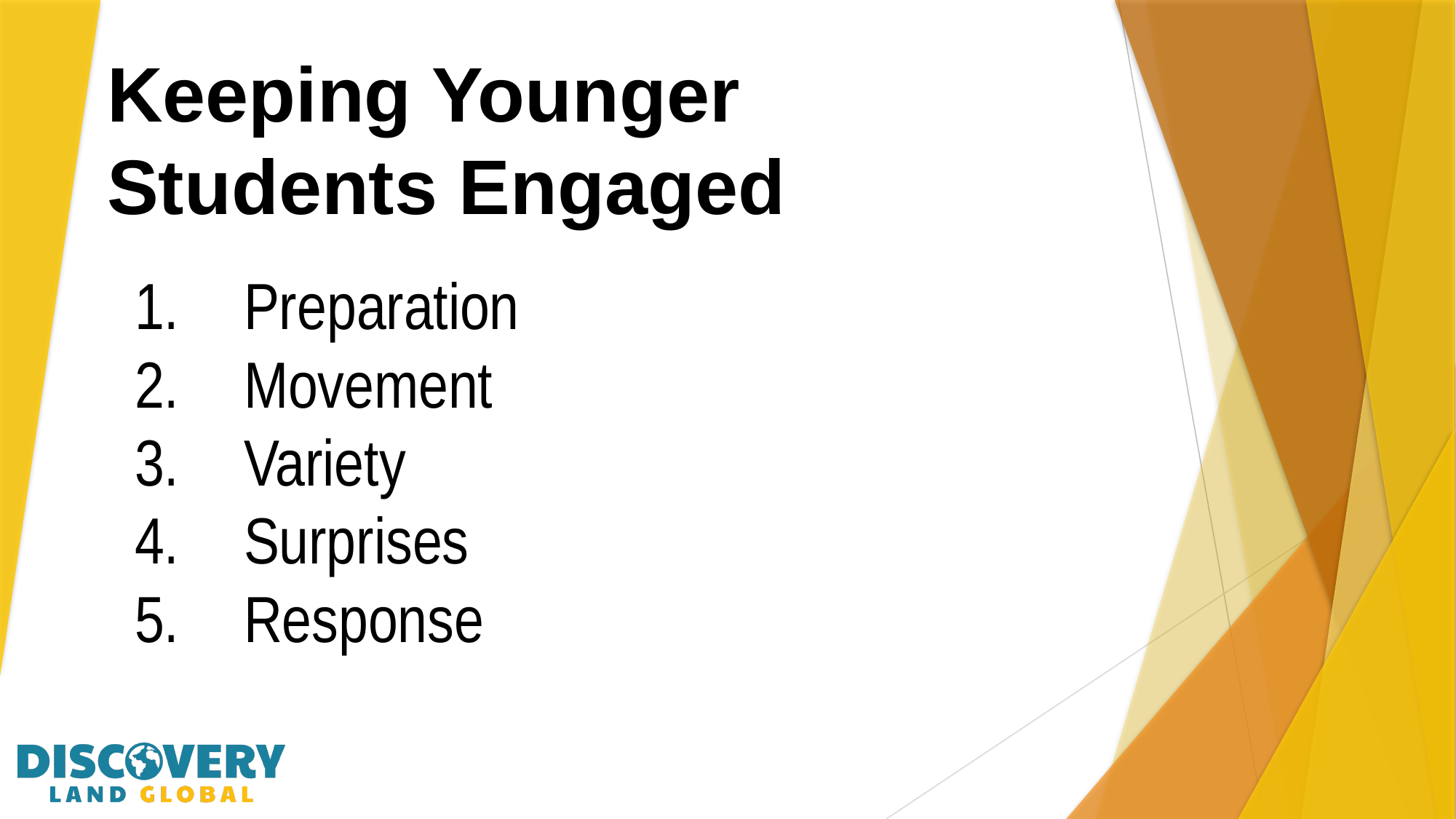

# Keeping Younger Students Engaged
Preparation
Movement
Variety
Surprises
Response